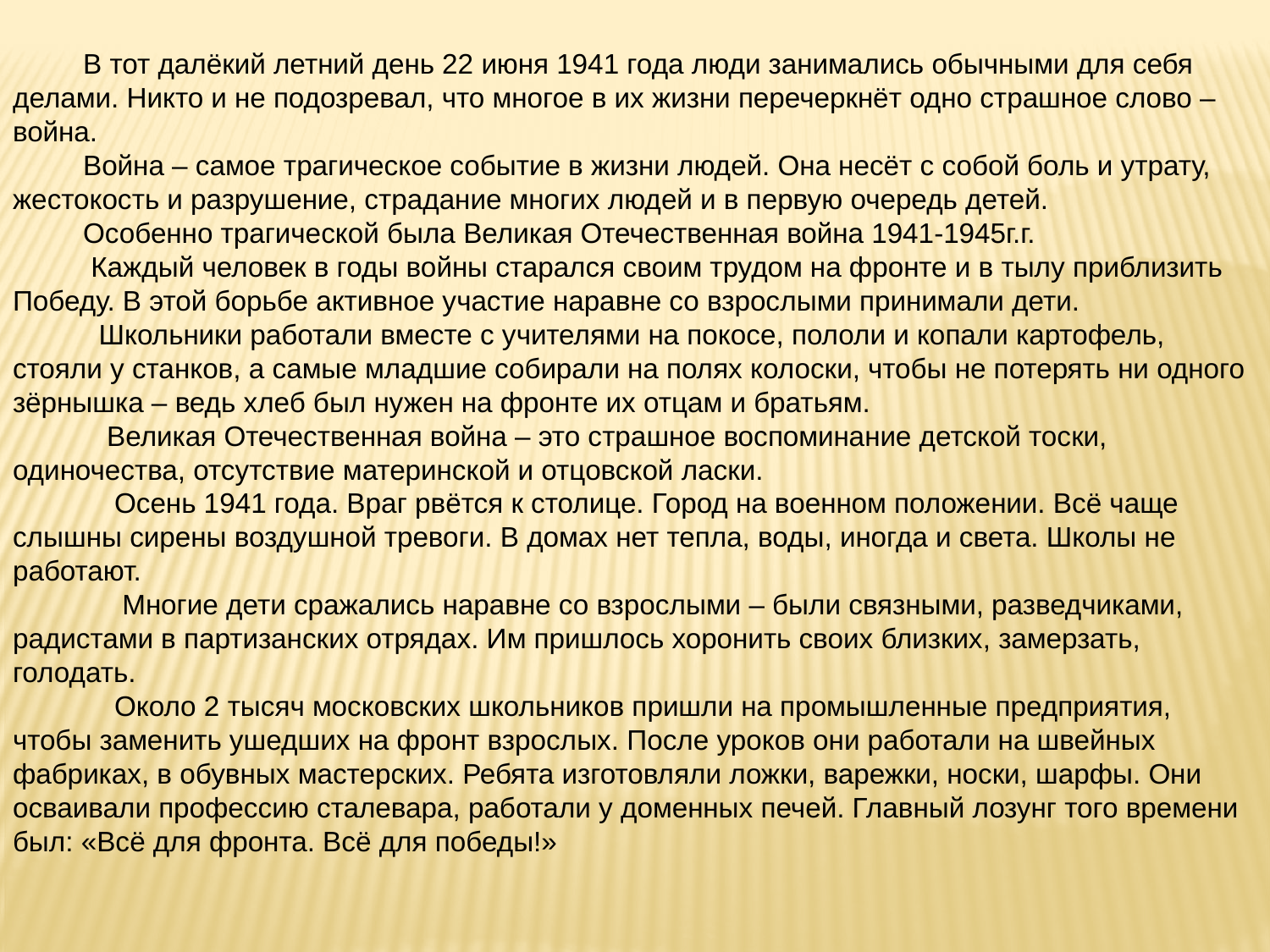

В тот далёкий летний день 22 июня 1941 года люди занимались обычными для себя делами. Никто и не подозревал, что многое в их жизни перечеркнёт одно страшное слово – война.
         Война – самое трагическое событие в жизни людей. Она несёт с собой боль и утрату, жестокость и разрушение, страдание многих людей и в первую очередь детей.
         Особенно трагической была Великая Отечественная война 1941-1945г.г.
          Каждый человек в годы войны старался своим трудом на фронте и в тылу приблизить Победу. В этой борьбе активное участие наравне со взрослыми принимали дети.
           Школьники работали вместе с учителями на покосе, пололи и копали картофель, стояли у станков, а самые младшие собирали на полях колоски, чтобы не потерять ни одного зёрнышка – ведь хлеб был нужен на фронте их отцам и братьям.
            Великая Отечественная война – это страшное воспоминание детской тоски, одиночества, отсутствие материнской и отцовской ласки.
             Осень 1941 года. Враг рвётся к столице. Город на военном положении. Всё чаще слышны сирены воздушной тревоги. В домах нет тепла, воды, иногда и света. Школы не работают.
              Многие дети сражались наравне со взрослыми – были связными, разведчиками, радистами в партизанских отрядах. Им пришлось хоронить своих близких, замерзать, голодать.
             Около 2 тысяч московских школьников пришли на промышленные предприятия, чтобы заменить ушедших на фронт взрослых. После уроков они работали на швейных фабриках, в обувных мастерских. Ребята изготовляли ложки, варежки, носки, шарфы. Они осваивали профессию сталевара, работали у доменных печей. Главный лозунг того времени был: «Всё для фронта. Всё для победы!»